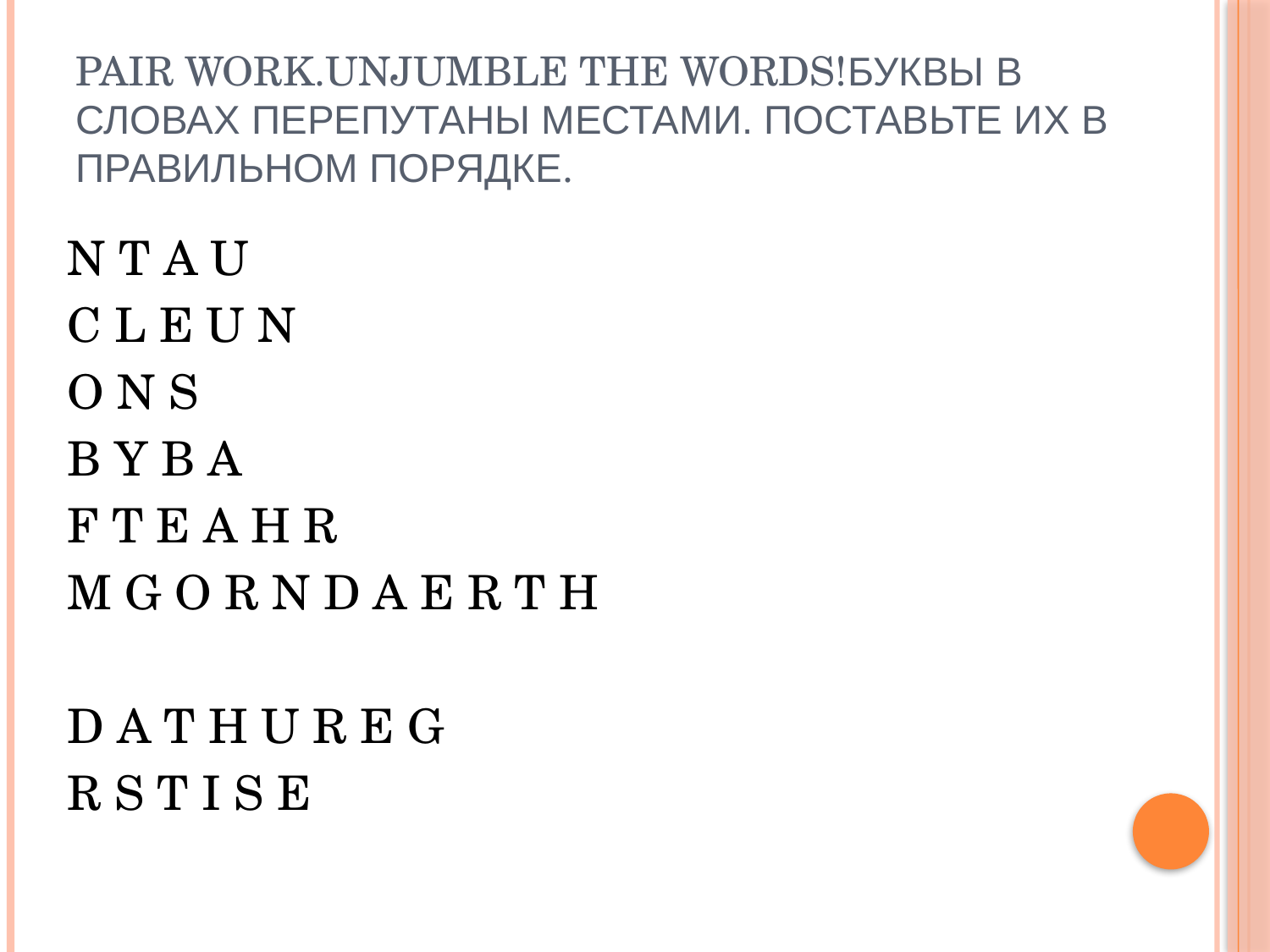

# Pair work.Unjumble the words!Буквы в словах перепутаны местами. Поставьте их в правильном порядке.
N T A U
C L E U N
O N S
B Y B A
F T E A H R
M G O R N D A E R T H

D A T H U R E G
R S T I S E